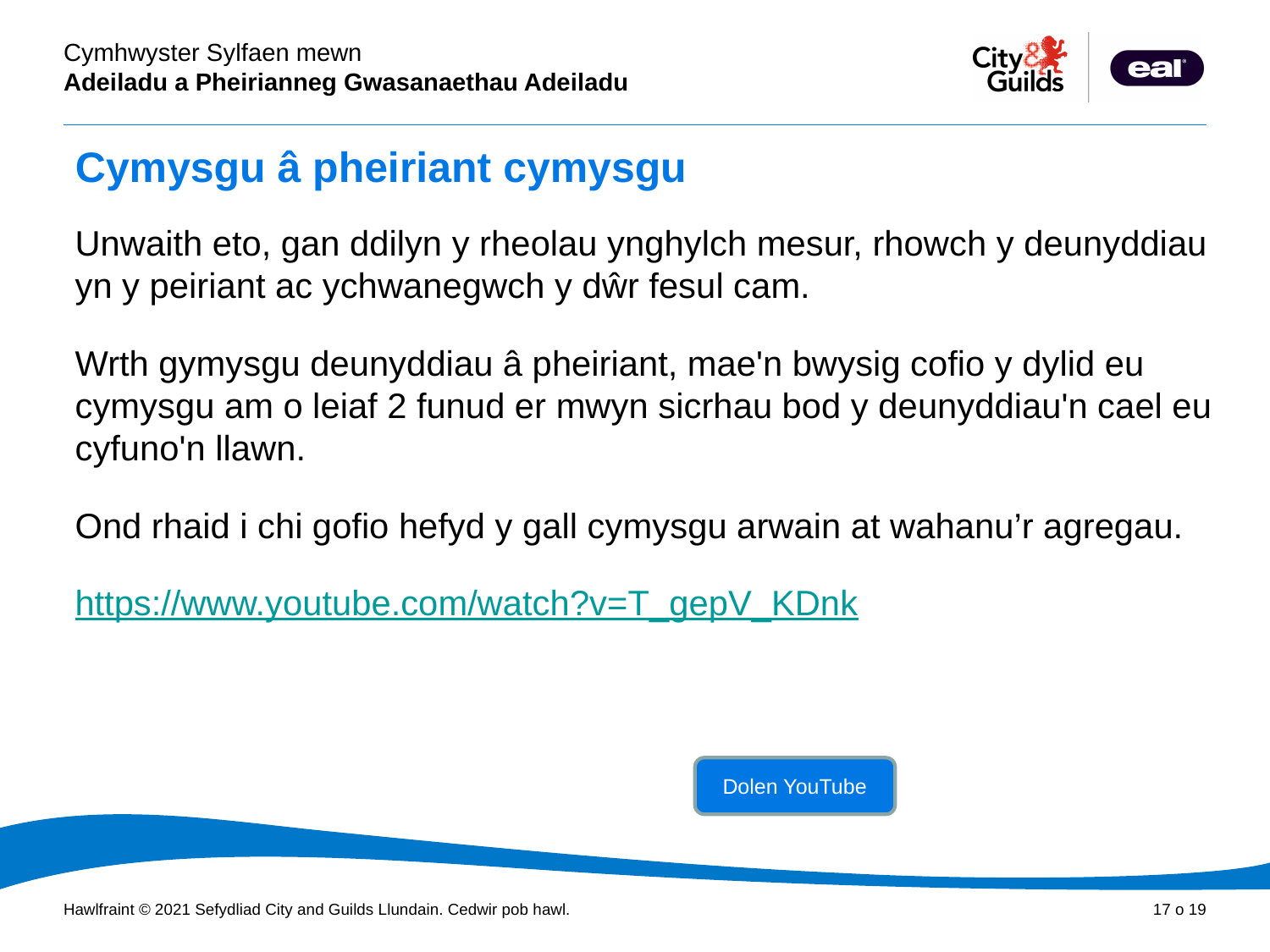

# Cymysgu â pheiriant cymysgu
Unwaith eto, gan ddilyn y rheolau ynghylch mesur, rhowch y deunyddiau yn y peiriant ac ychwanegwch y dŵr fesul cam.
Wrth gymysgu deunyddiau â pheiriant, mae'n bwysig cofio y dylid eu cymysgu am o leiaf 2 funud er mwyn sicrhau bod y deunyddiau'n cael eu cyfuno'n llawn.
Ond rhaid i chi gofio hefyd y gall cymysgu arwain at wahanu’r agregau.
https://www.youtube.com/watch?v=T_gepV_KDnk

Dolen YouTube